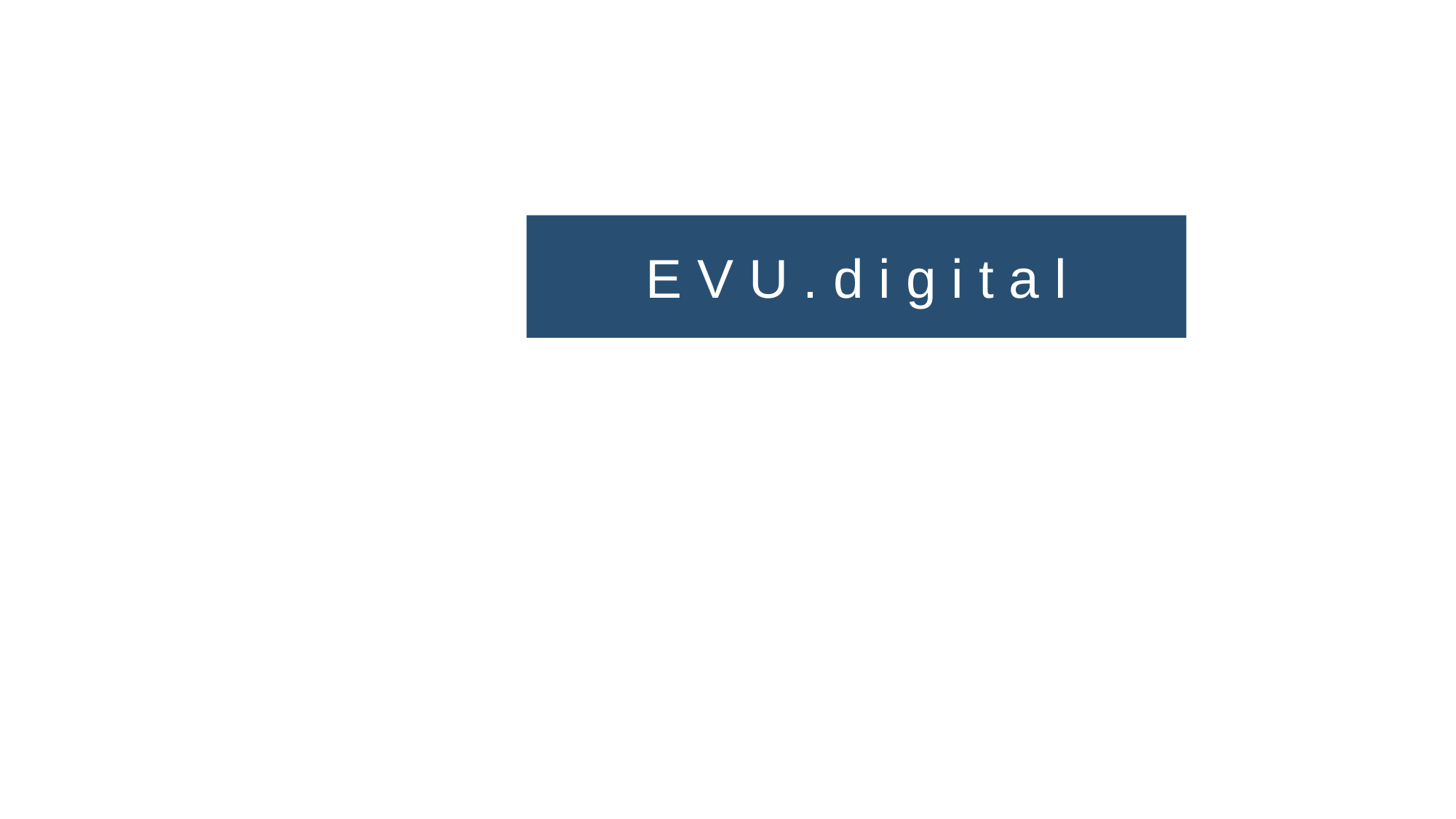

E V U . d i g i t a l